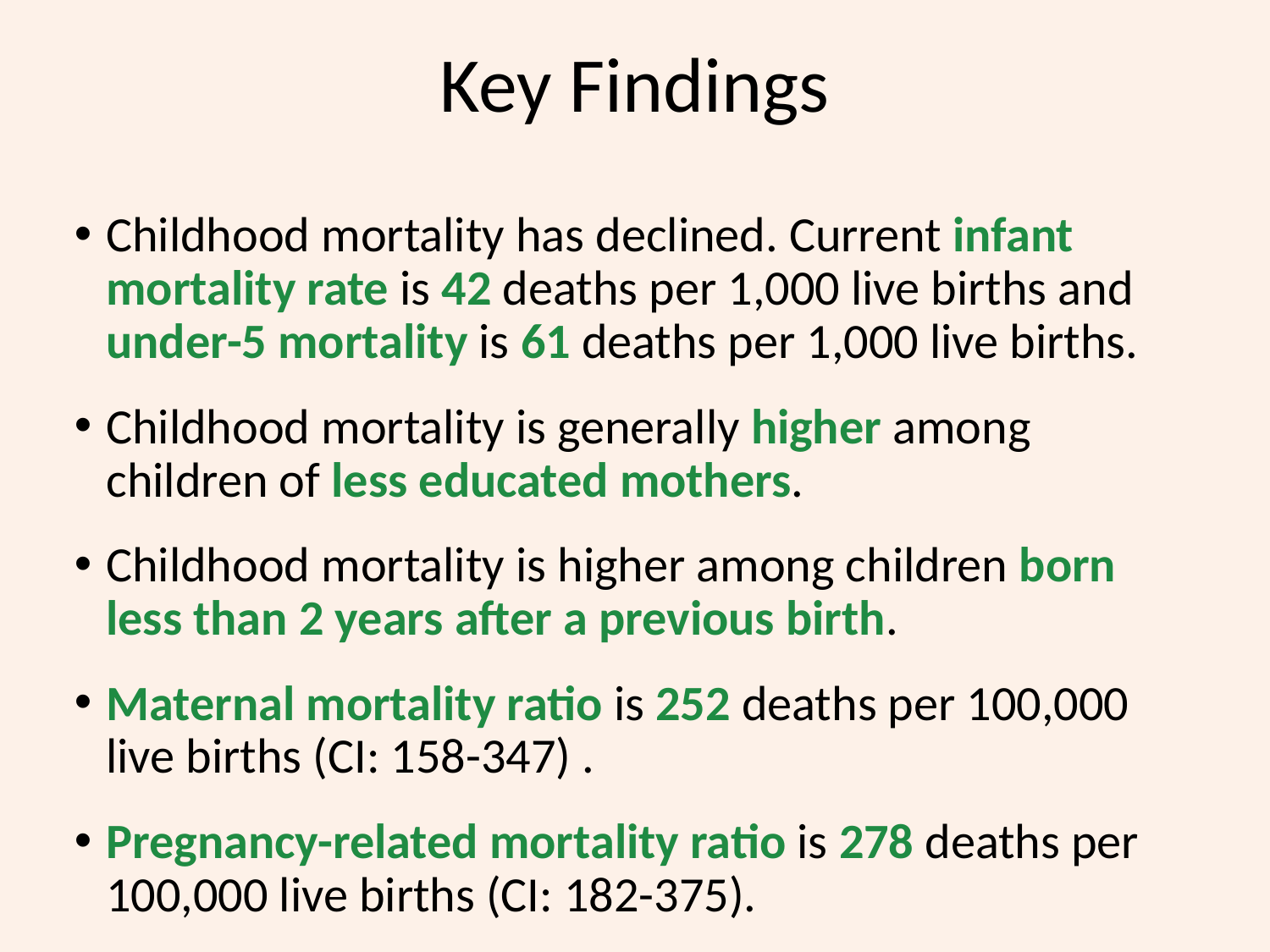

# Key Findings
Childhood mortality has declined. Current infant mortality rate is 42 deaths per 1,000 live births and under-5 mortality is 61 deaths per 1,000 live births.
Childhood mortality is generally higher among children of less educated mothers.
Childhood mortality is higher among children born less than 2 years after a previous birth.
Maternal mortality ratio is 252 deaths per 100,000 live births (CI: 158-347) .
Pregnancy-related mortality ratio is 278 deaths per 100,000 live births (CI: 182-375).